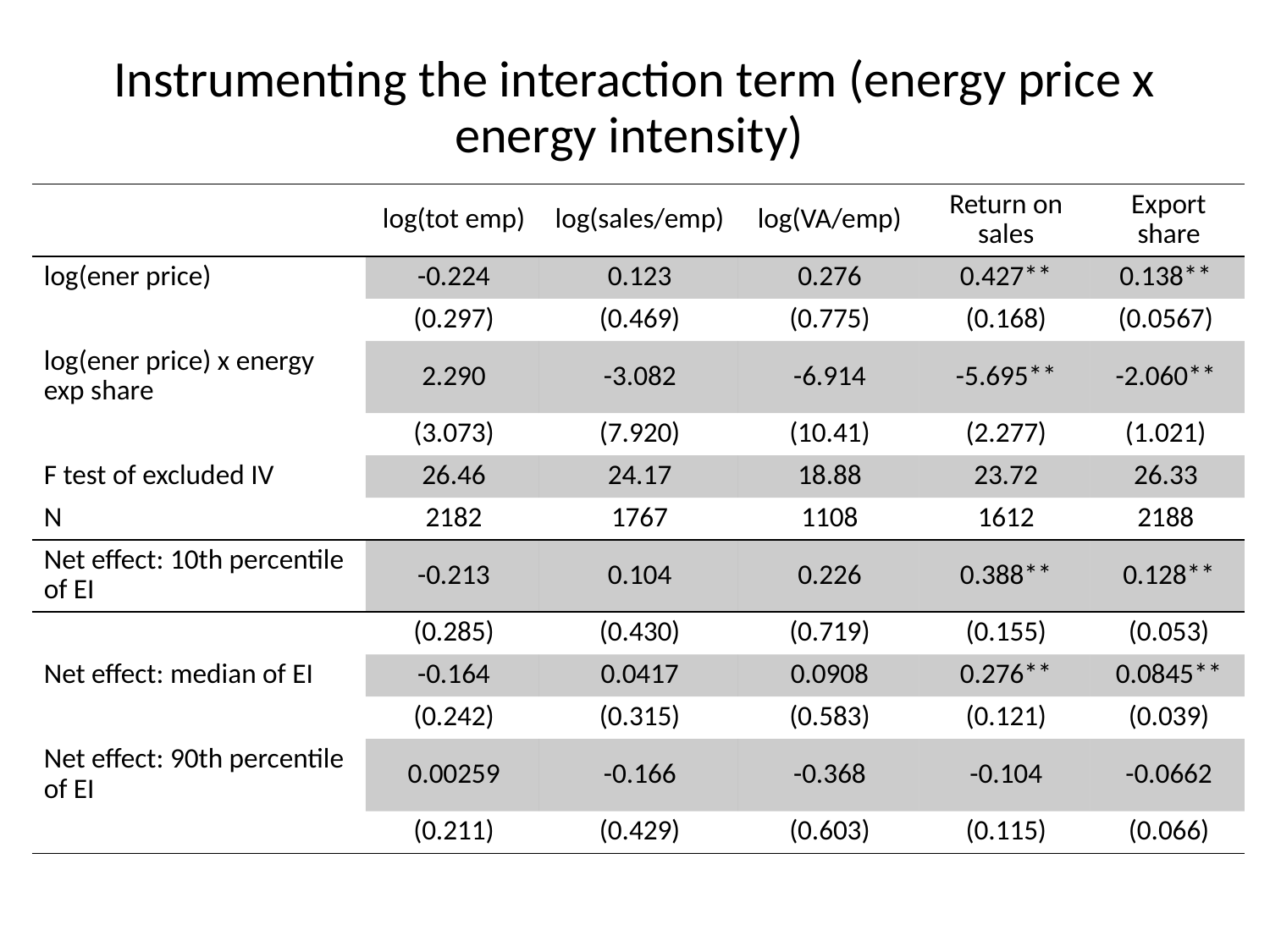

# Instrumenting the interaction term (energy price x energy intensity)
|  | log(tot emp) | log(sales/emp) | log(VA/emp) | Return on sales | Export share |
| --- | --- | --- | --- | --- | --- |
| log(ener price) | -0.224 | 0.123 | 0.276 | 0.427\*\* | 0.138\*\* |
|  | (0.297) | (0.469) | (0.775) | (0.168) | (0.0567) |
| log(ener price) x energy exp share | 2.290 | -3.082 | -6.914 | -5.695\*\* | -2.060\*\* |
|  | (3.073) | (7.920) | (10.41) | (2.277) | (1.021) |
| F test of excluded IV | 26.46 | 24.17 | 18.88 | 23.72 | 26.33 |
| N | 2182 | 1767 | 1108 | 1612 | 2188 |
| Net effect: 10th percentile of EI | -0.213 | 0.104 | 0.226 | 0.388\*\* | 0.128\*\* |
|  | (0.285) | (0.430) | (0.719) | (0.155) | (0.053) |
| Net effect: median of EI | -0.164 | 0.0417 | 0.0908 | 0.276\*\* | 0.0845\*\* |
|  | (0.242) | (0.315) | (0.583) | (0.121) | (0.039) |
| Net effect: 90th percentile of EI | 0.00259 | -0.166 | -0.368 | -0.104 | -0.0662 |
|  | (0.211) | (0.429) | (0.603) | (0.115) | (0.066) |